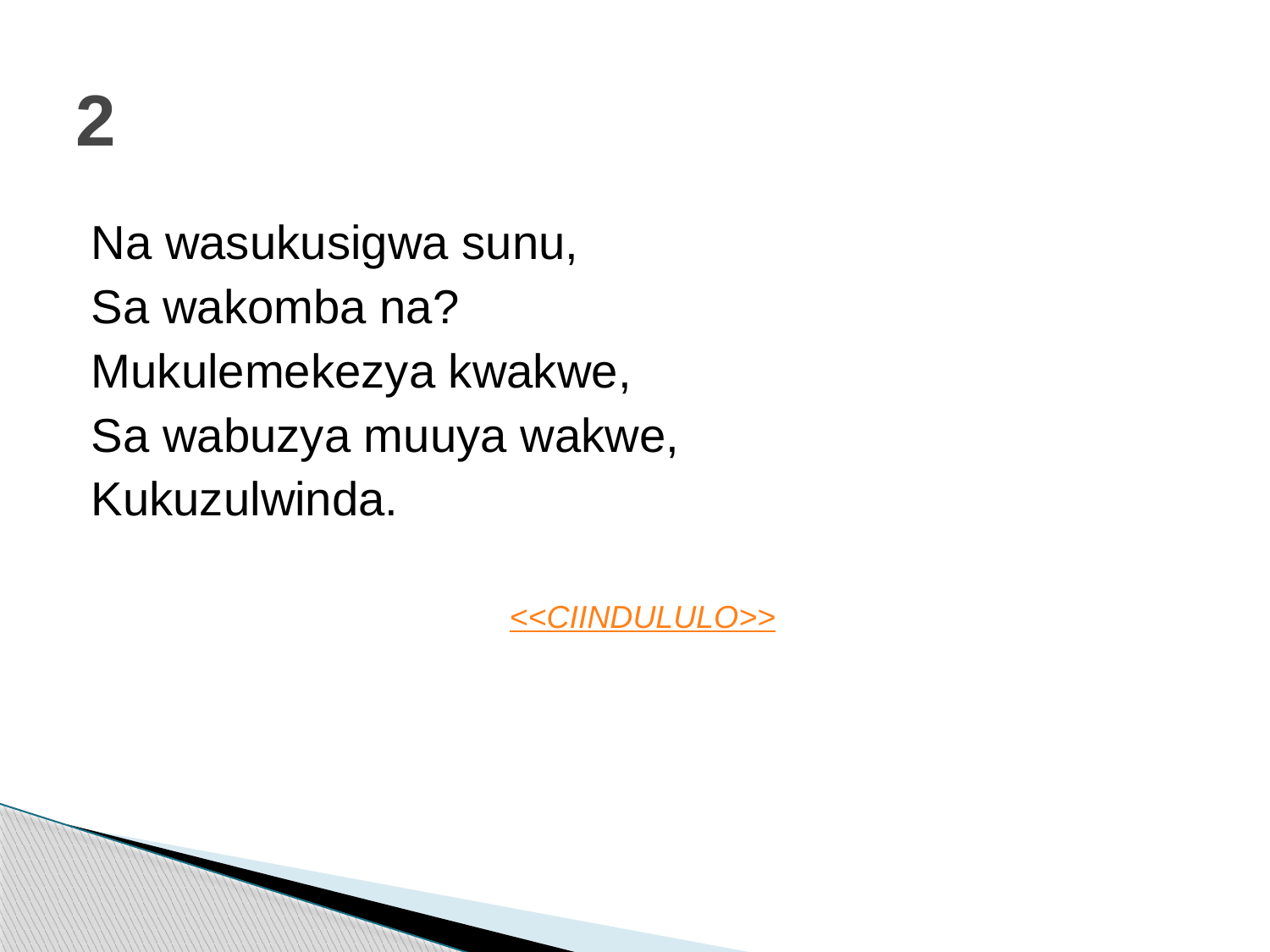

# 2
Na wasukusigwa sunu,
Sa wakomba na?
Mukulemekezya kwakwe,
Sa wabuzya muuya wakwe,
Kukuzulwinda.

<<CIINDULULO>>